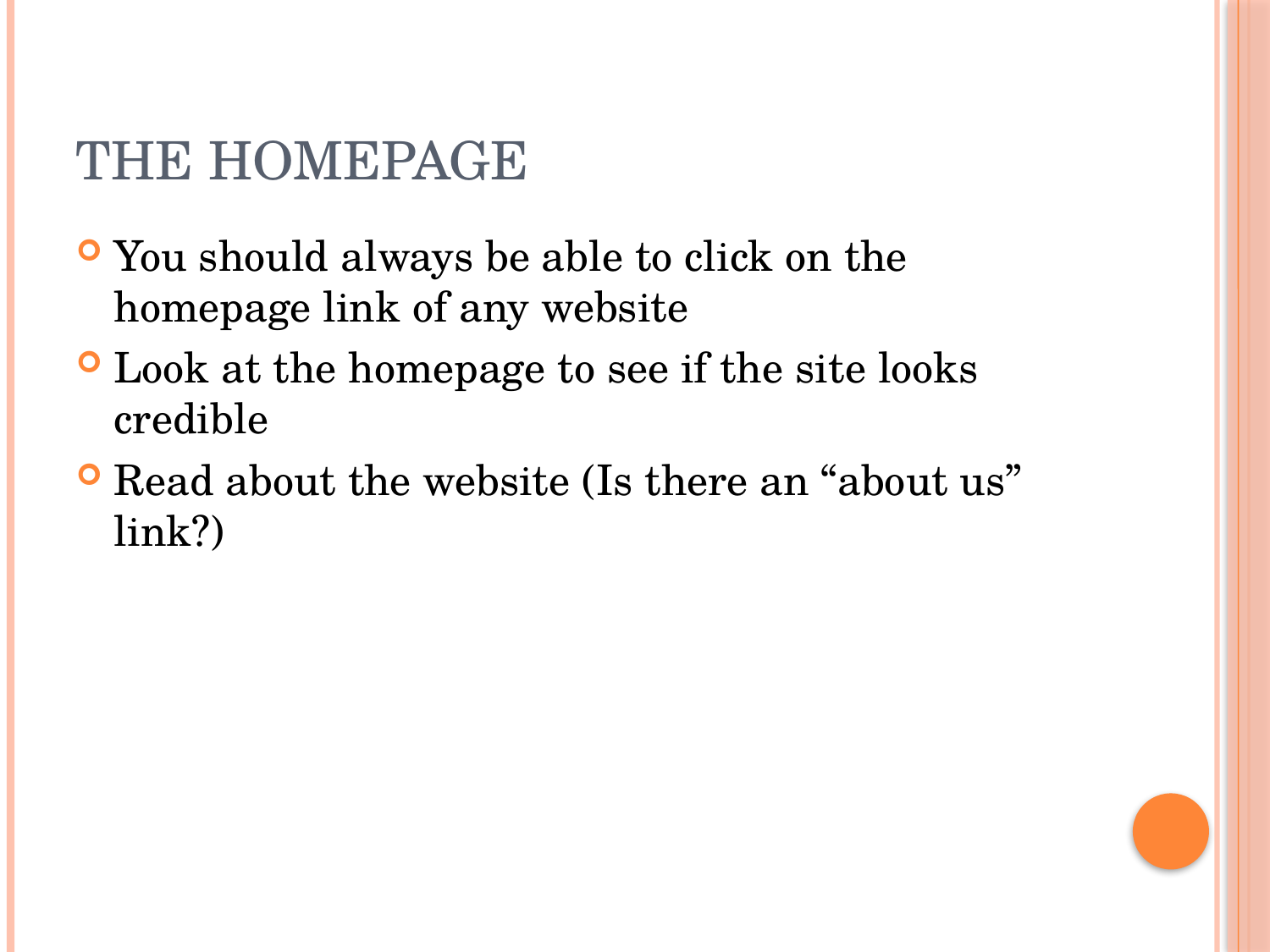

# The homepage
You should always be able to click on the homepage link of any website
Look at the homepage to see if the site looks credible
Read about the website (Is there an “about us” link?)